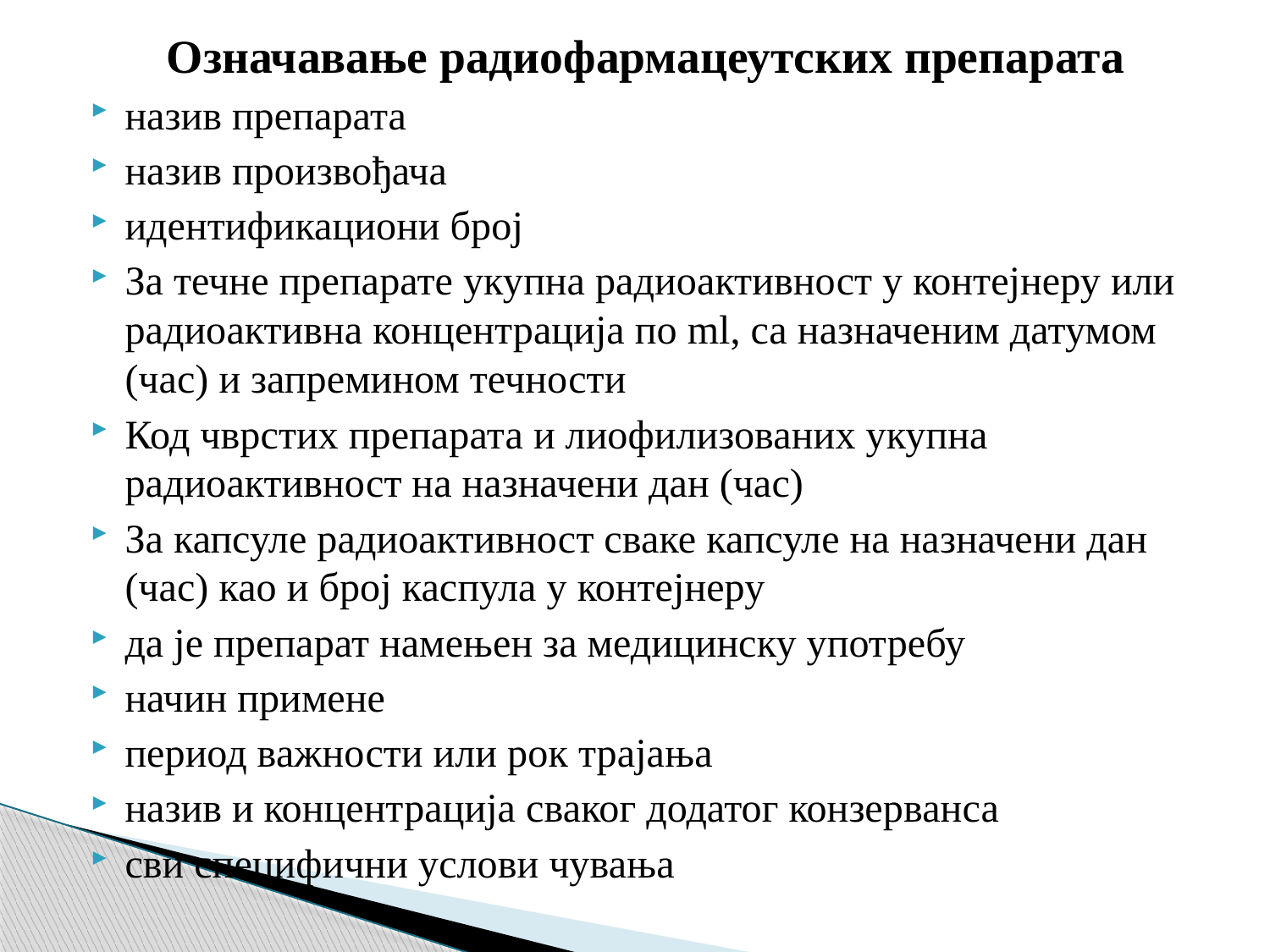

Означавање радиофармацеутских препарата
назив препарата
назив произвођача
идентификациони број
За течне препарате укупна радиоактивност у контејнеру или радиоактивна концентрација по ml, са назначеним датумом (час) и запремином течности
Код чврстих препарата и лиофилизованих укупна радиоактивност на назначени дан (час)
За капсуле радиоактивност сваке капсуле на назначени дан (час) као и број каспула у контејнеру
да је препарат намењен за медицинску употребу
начин примене
период важности или рок трајања
назив и концентрација сваког додатог конзерванса
сви специфични услови чувања